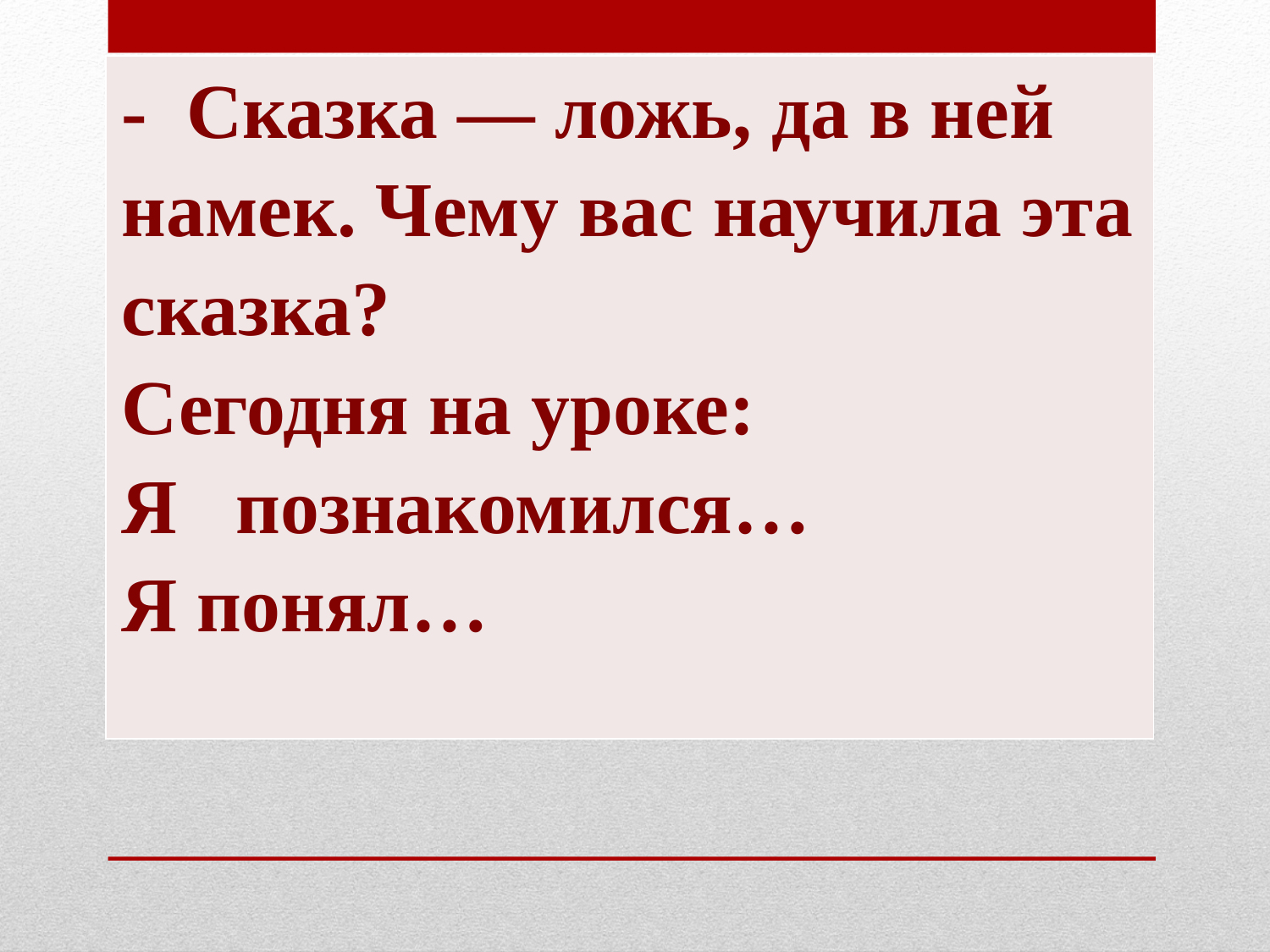

| - Сказка — ложь, да в ней намек. Чему вас научила эта сказка? Сегодня на уроке: Я познакомился… Я понял… |
| --- |

#